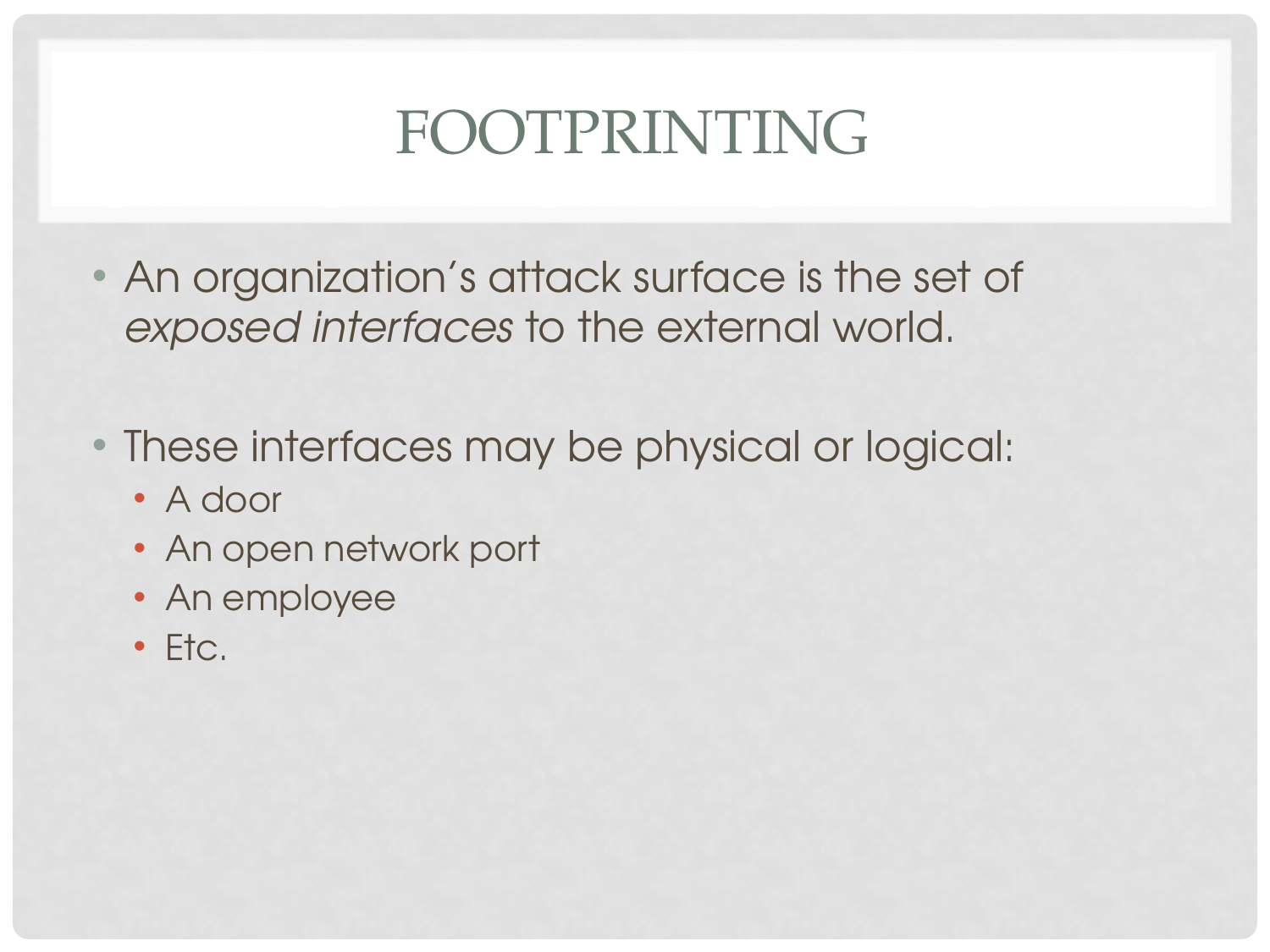

# footprinting
An organization’s attack surface is the set of exposed interfaces to the external world.

These interfaces may be physical or logical:
A door
An open network port
An employee
Etc.